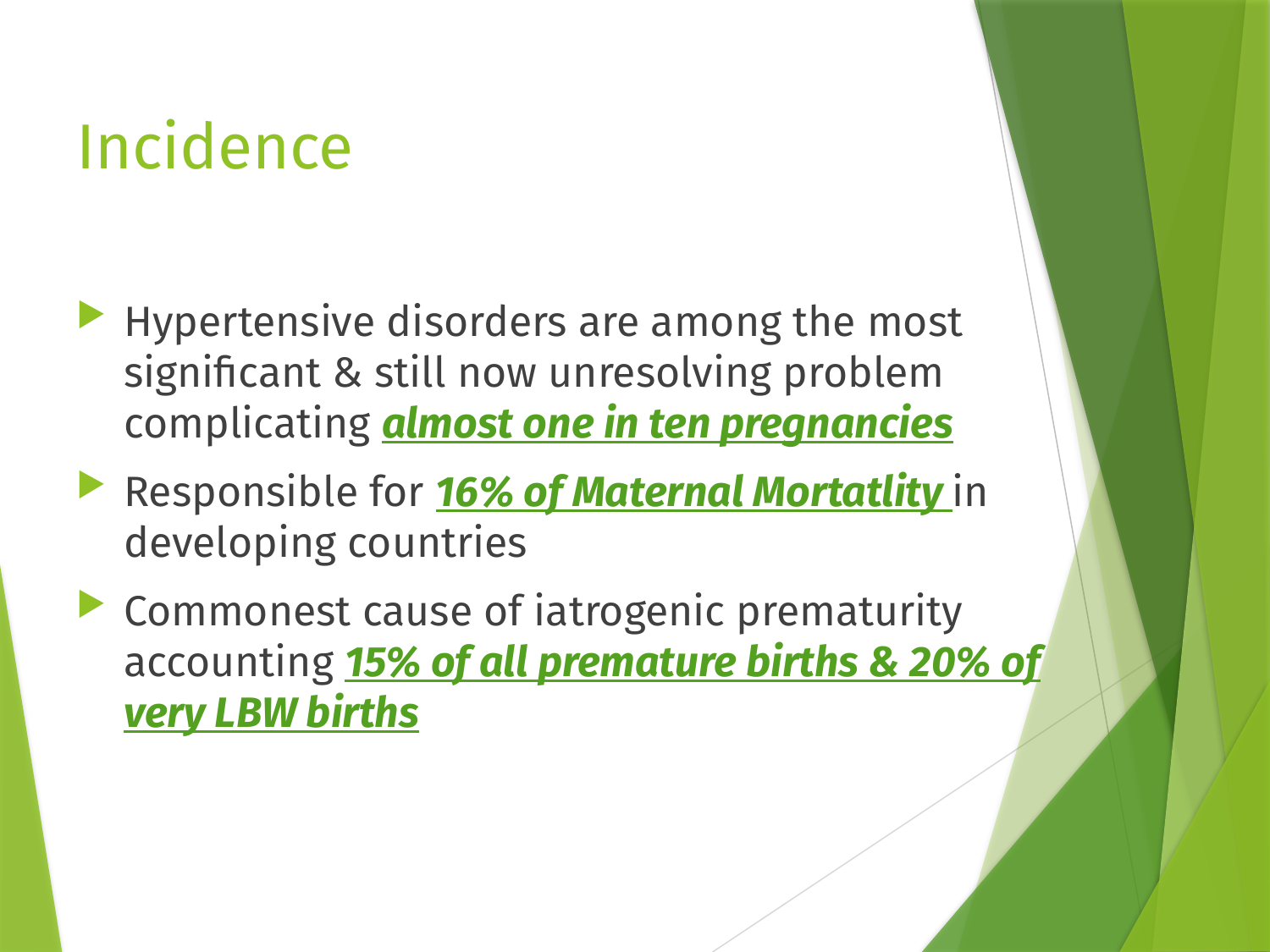

# Incidence
Hypertensive disorders are among the most significant & still now unresolving problem complicating almost one in ten pregnancies
Responsible for 16% of Maternal Mortatlity in developing countries
Commonest cause of iatrogenic prematurity accounting 15% of all premature births & 20% of very LBW births